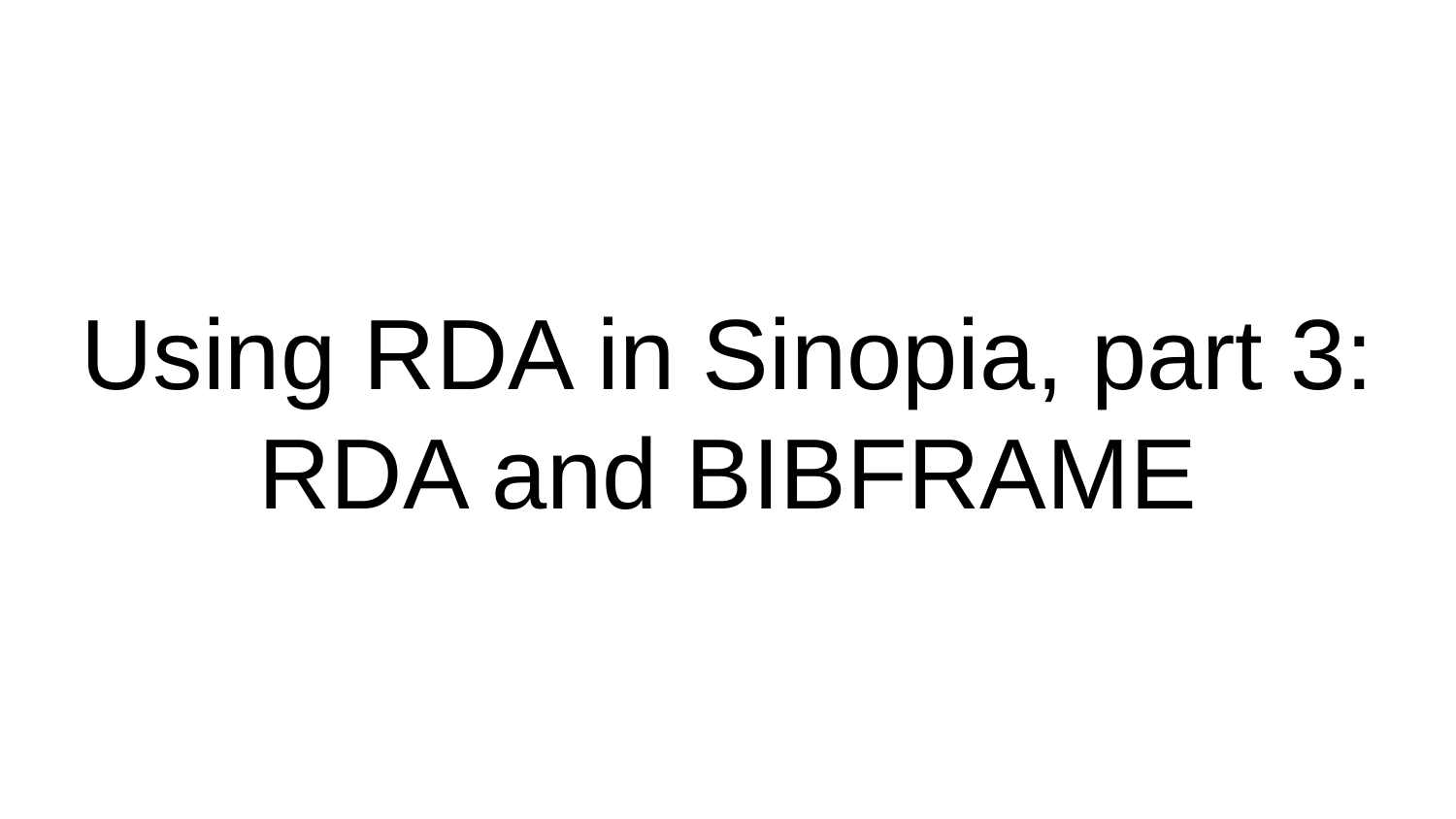

# Using RDA in Sinopia, part 3:
RDA and BIBFRAME